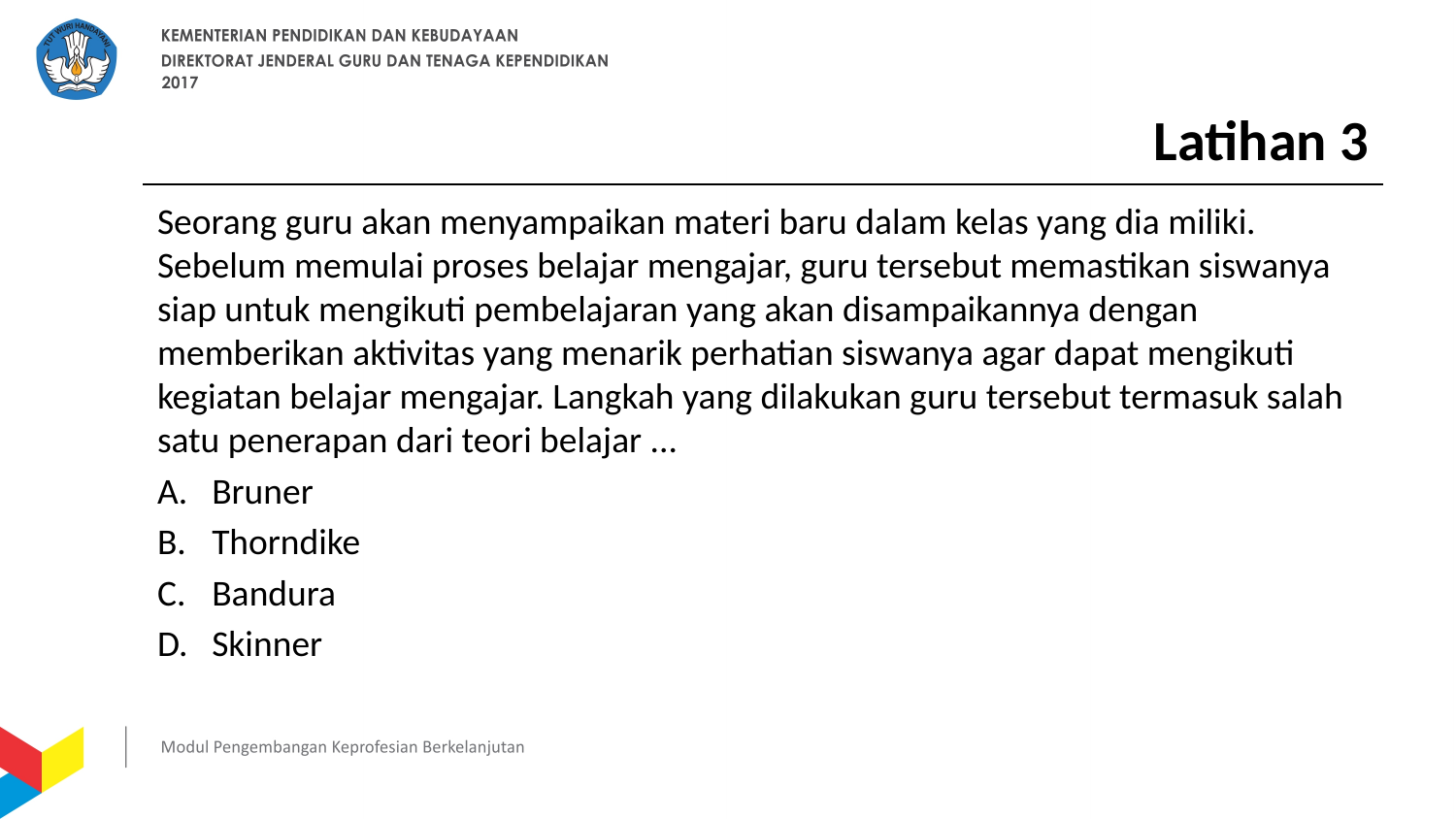

# Latihan 3
Seorang guru akan menyampaikan materi baru dalam kelas yang dia miliki. Sebelum memulai proses belajar mengajar, guru tersebut memastikan siswanya siap untuk mengikuti pembelajaran yang akan disampaikannya dengan memberikan aktivitas yang menarik perhatian siswanya agar dapat mengikuti kegiatan belajar mengajar. Langkah yang dilakukan guru tersebut termasuk salah satu penerapan dari teori belajar ...
Bruner
Thorndike
Bandura
Skinner